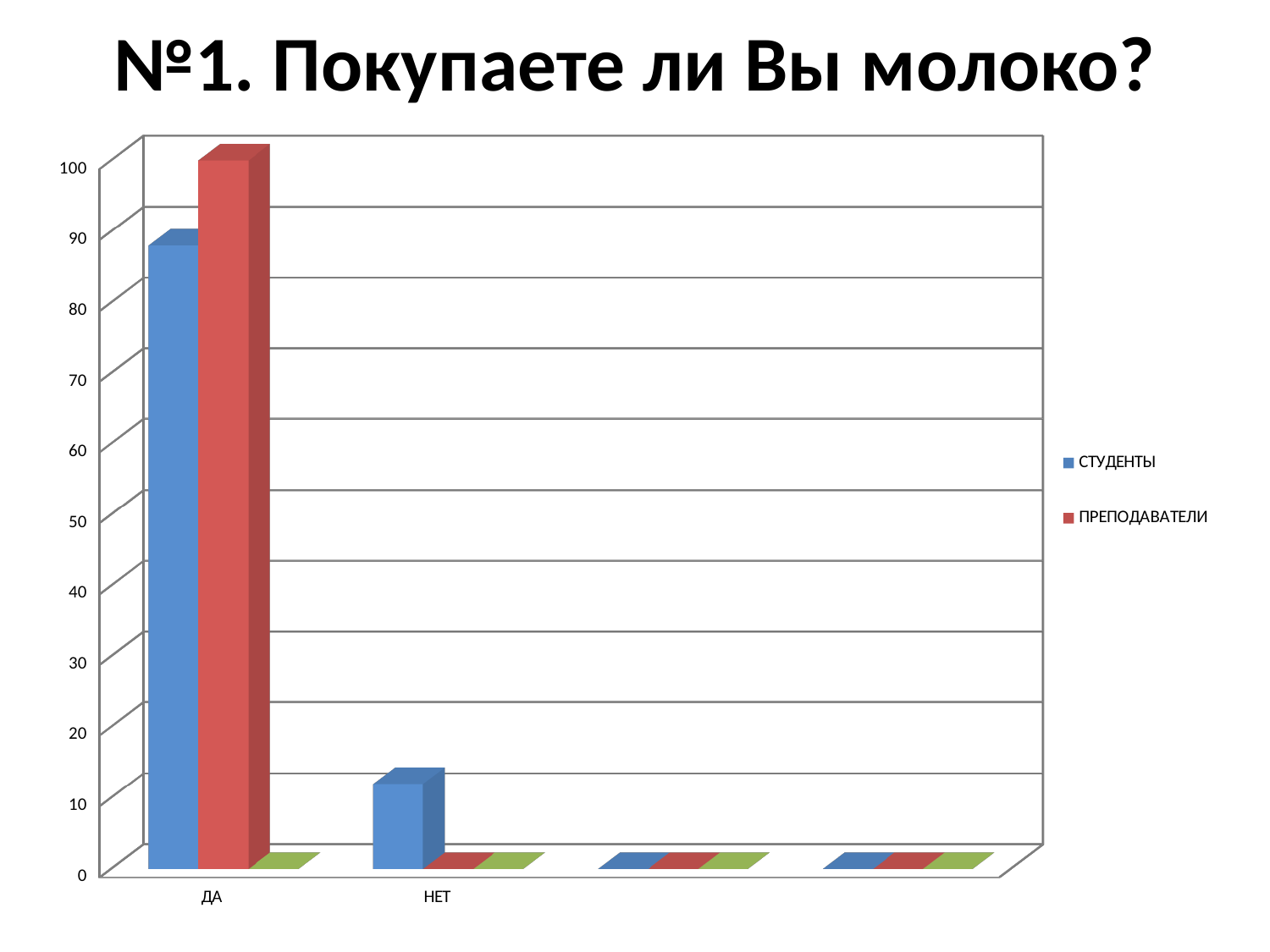

# №1. Покупаете ли Вы молоко?

[unsupported chart]